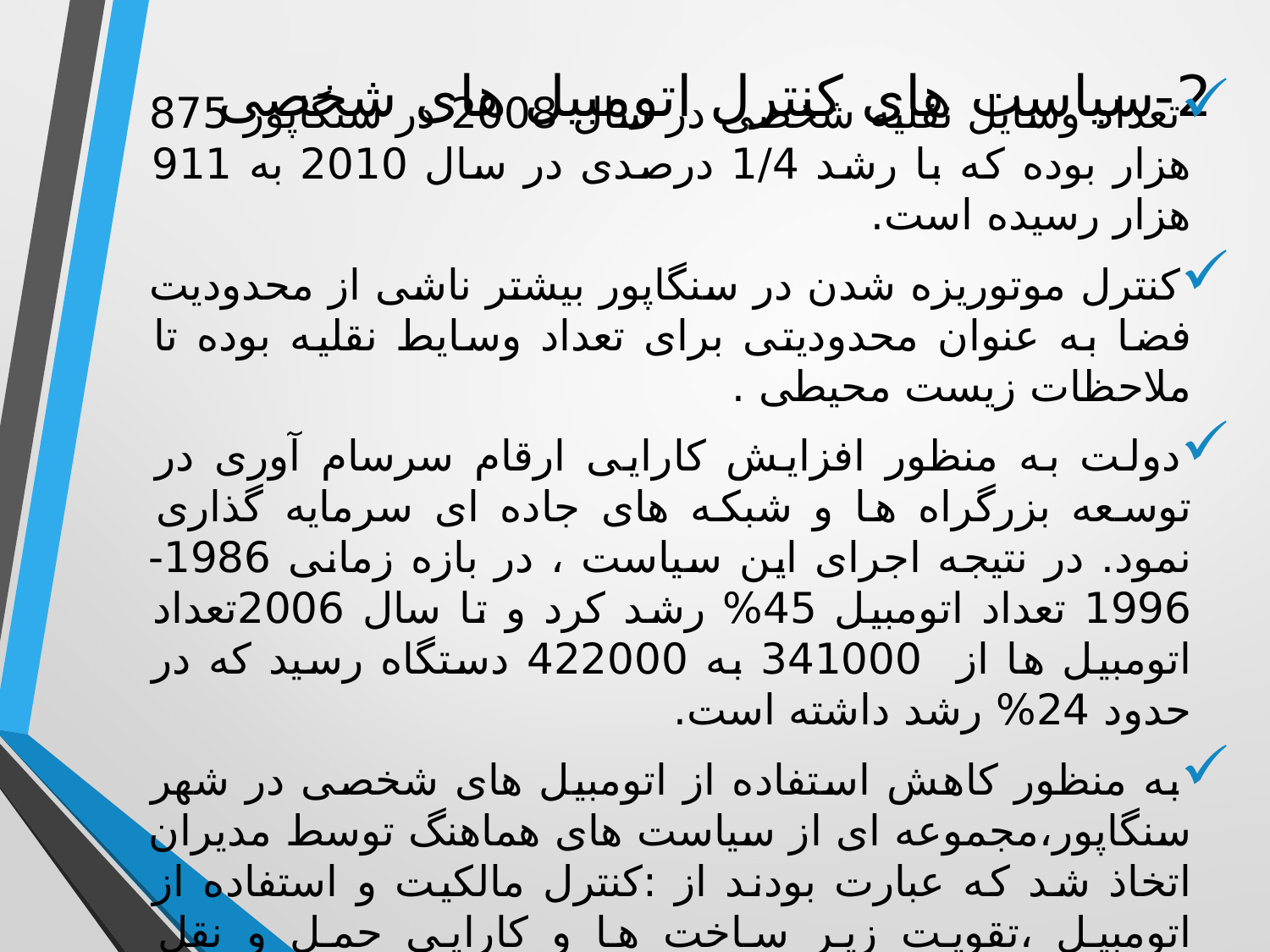

# 2-سیاست های کنترل اتومبیل های شخصی
تعداد وسایل نقلیه شخصی در سال 2008 در سنگاپور 875 هزار بوده که با رشد 1/4 درصدی در سال 2010 به 911 هزار رسیده است.
کنترل موتوریزه شدن در سنگاپور بیشتر ناشی از محدودیت فضا به عنوان محدودیتی برای تعداد وسایط نقلیه بوده تا ملاحظات زیست محیطی .
دولت به منظور افزایش کارایی ارقام سرسام آوری در توسعه بزرگراه ها و شبکه های جاده ای سرمایه گذاری نمود. در نتیجه اجرای این سیاست ، در بازه زمانی 1986-1996 تعداد اتومبیل 45% رشد کرد و تا سال 2006تعداد اتومبیل ها از  341000 به 422000 دستگاه رسید که در حدود 24% رشد داشته است.
به منظور کاهش استفاده از اتومبیل های شخصی در شهر سنگاپور،مجموعه ای از سیاست های هماهنگ توسط مدیران اتخاذ شد که عبارت بودند از :کنترل مالکیت و استفاده از اتومبیل ،تقویت زیر ساخت ها و کارایی حمل و نقل عمومی .